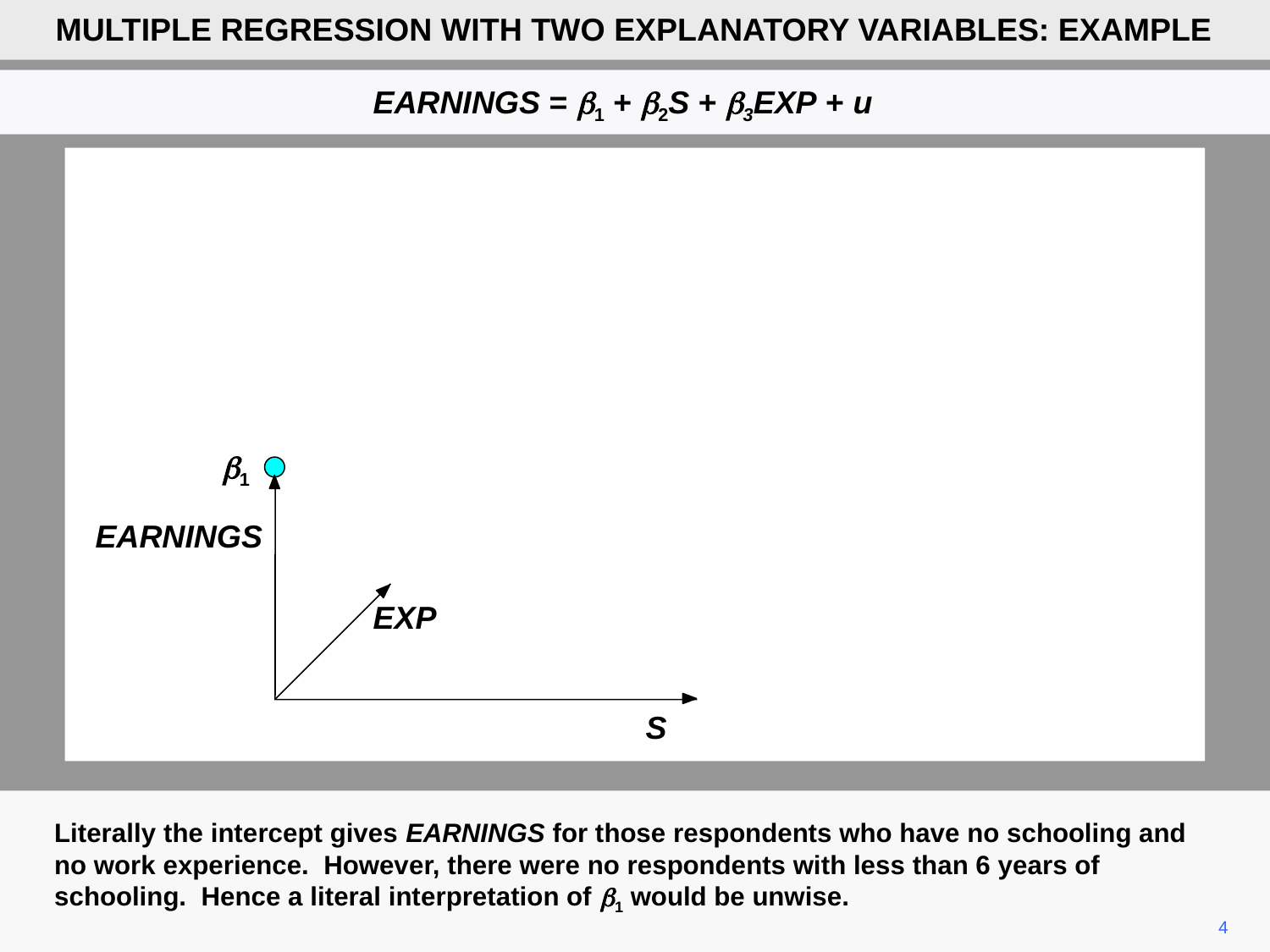

MULTIPLE REGRESSION WITH TWO EXPLANATORY VARIABLES: EXAMPLE

EARNINGS = β1 + β2S + β3EXP + u

β1

EARNINGS

EXP

S

Literally the intercept gives EARNINGS for those respondents who have no schooling and no work experience.  However, there were no respondents with less than 6 years of schooling.  Hence a literal interpretation of β1 would be unwise.
4